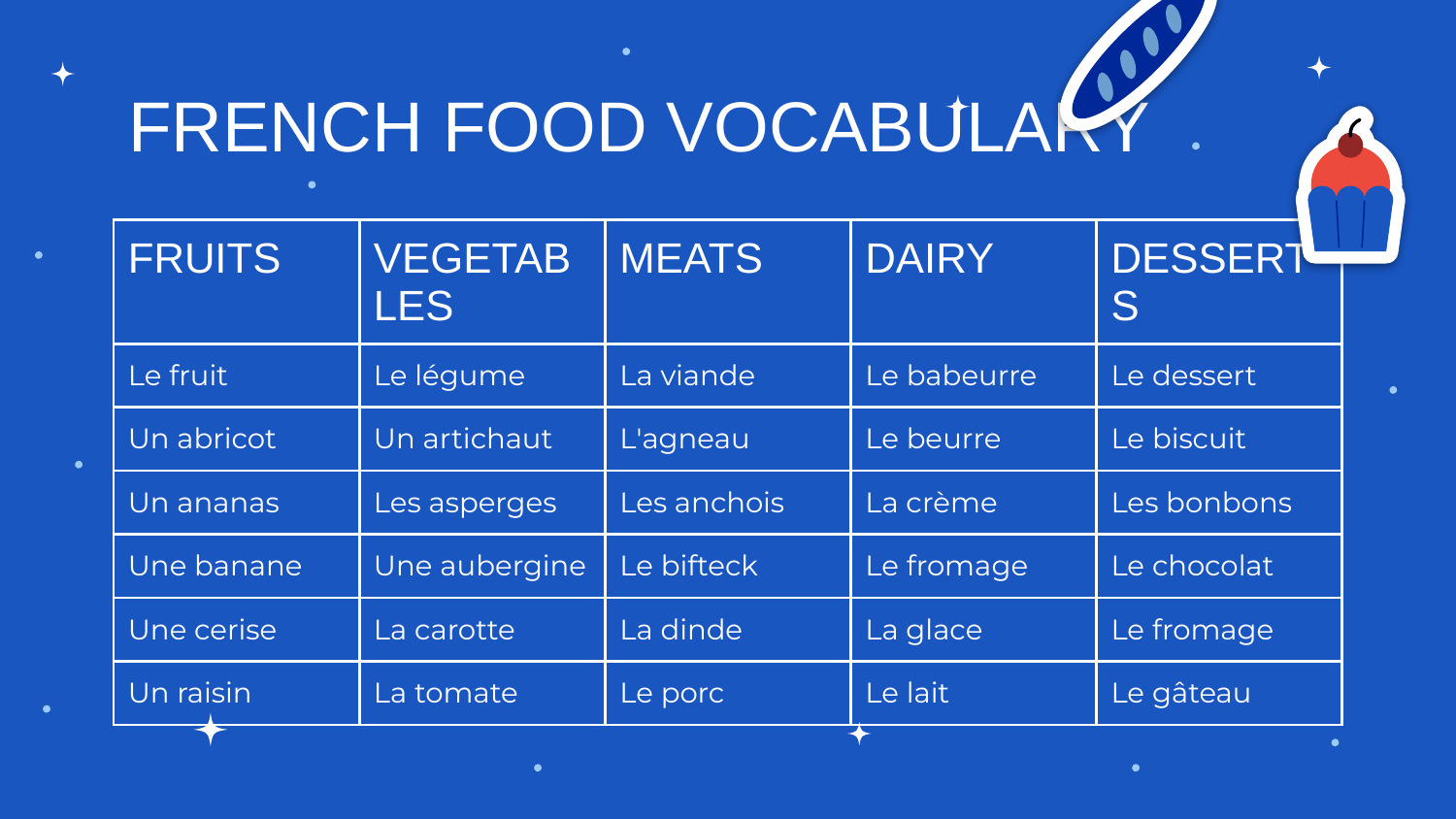

# FRENCH FOOD VOCABULARY

| FRUITS | VEGETABLES | MEATS | DAIRY | DESSERTS |
| --- | --- | --- | --- | --- |
| Le fruit | Le légume | La viande | Le babeurre | Le dessert |
| Un abricot | Un artichaut | L'agneau | Le beurre | Le biscuit |
| Un ananas | Les asperges | Les anchois | La crème | Les bonbons |
| Une banane | Une aubergine | Le bifteck | Le fromage | Le chocolat |
| Une cerise | La carotte | La dinde | La glace | Le fromage |
| Un raisin | La tomate | Le porc | Le lait | Le gâteau |